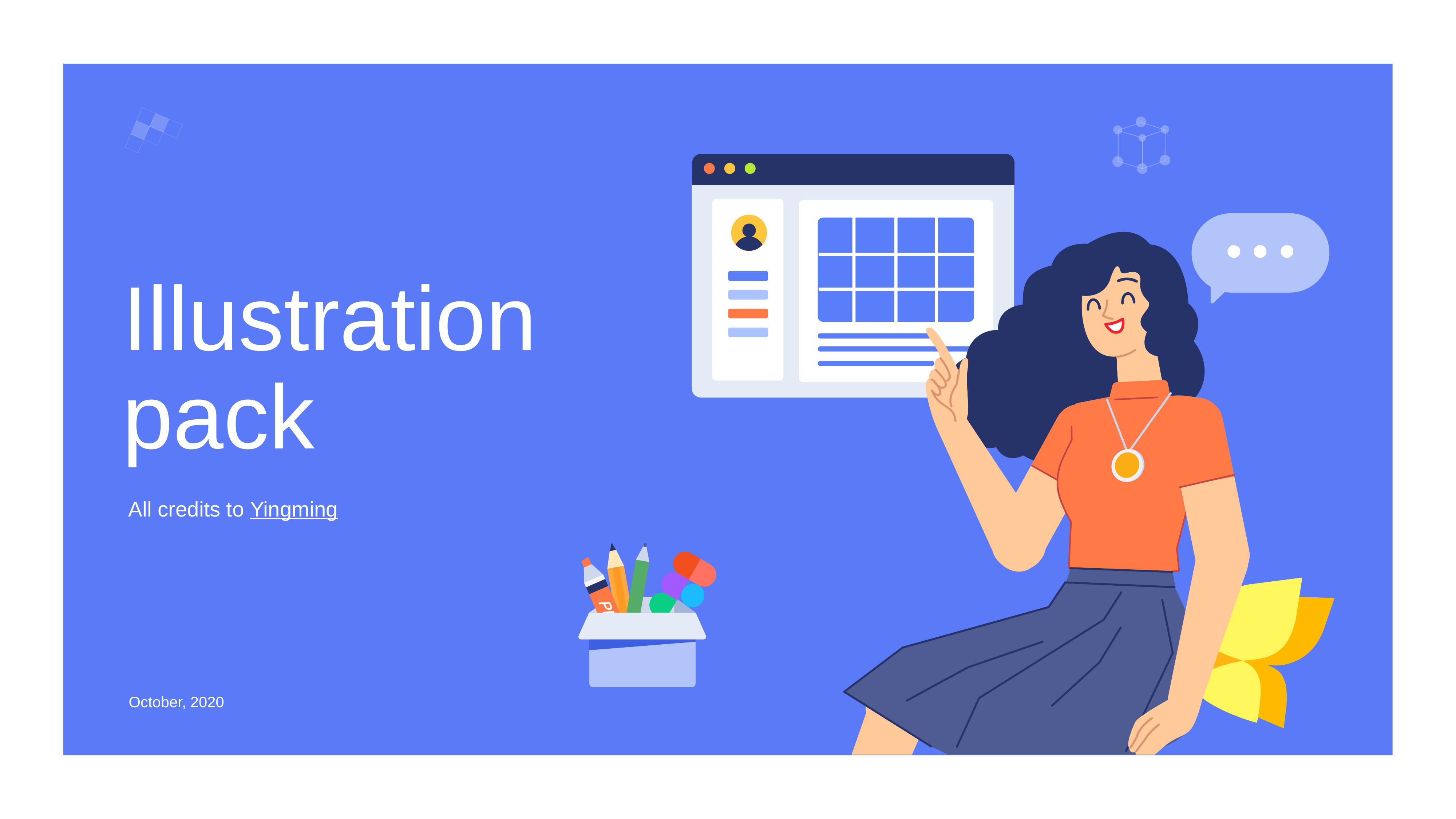

Illustration pack

All credits to Yingming

October, 2020